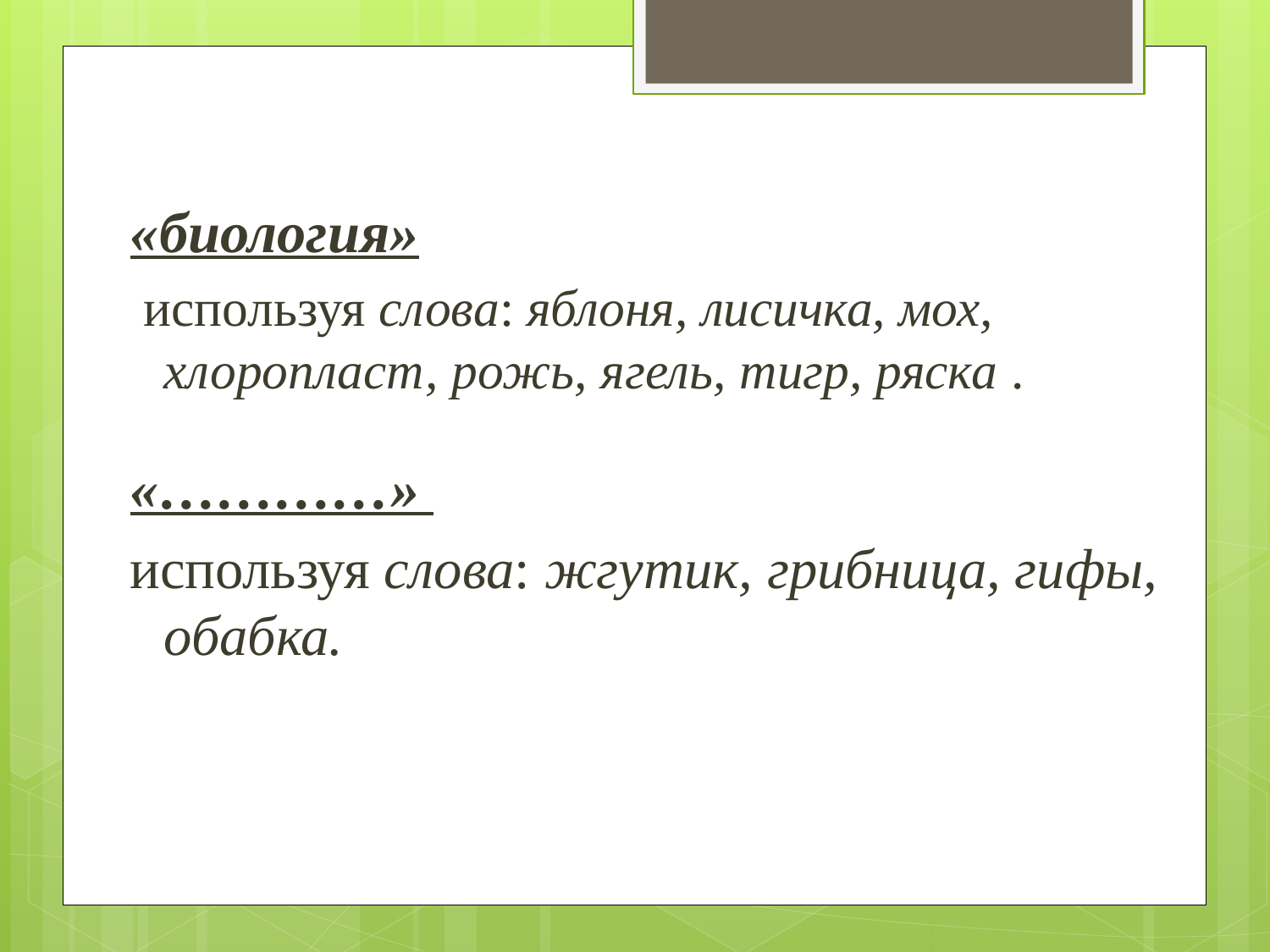

«биология»
 используя слова: яблоня, лисичка, мох, хлоропласт, рожь, ягель, тигр, ряска .

«…………»
используя слова: жгутик, грибница, гифы, обабка.